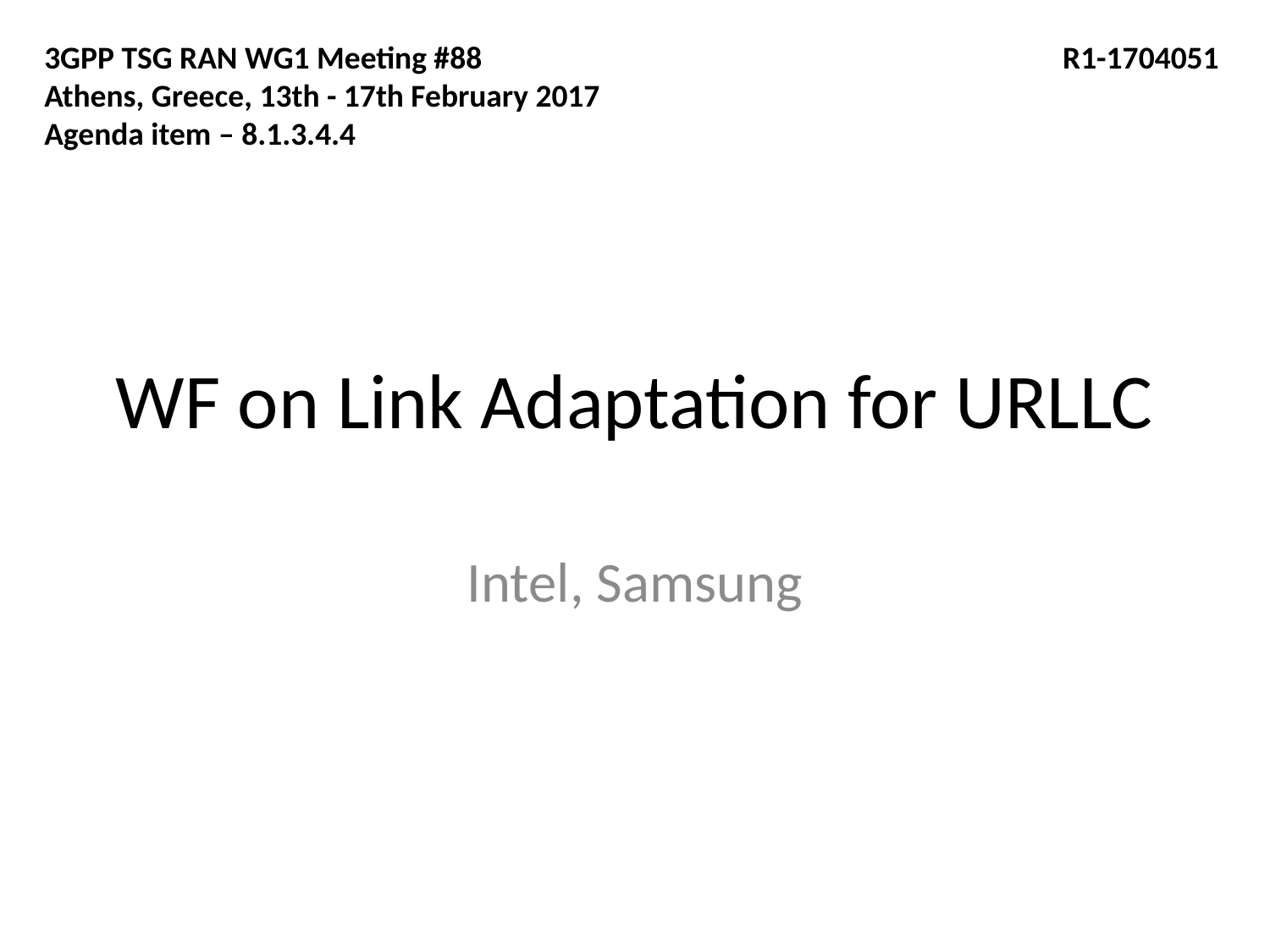

3GPP TSG RAN WG1 Meeting #88				                  R1-1704051
Athens, Greece, 13th - 17th February 2017
Agenda item – 8.1.3.4.4
# WF on Link Adaptation for URLLC
Intel, Samsung